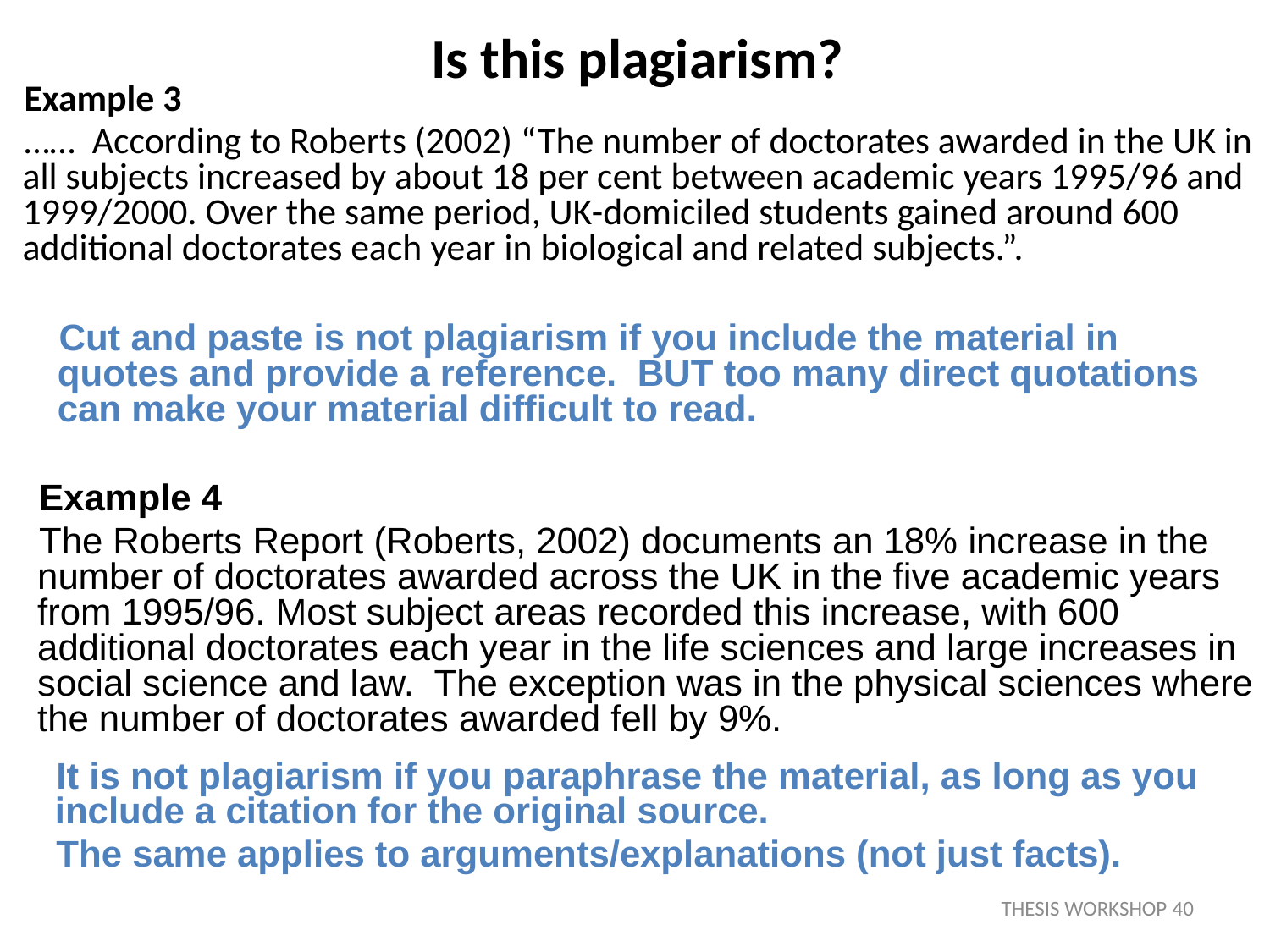

# Is this plagiarism?
Example 3
……  According to Roberts (2002) “The number of doctorates awarded in the UK in all subjects increased by about 18 per cent between academic years 1995/96 and 1999/2000. Over the same period, UK-domiciled students gained around 600 additional doctorates each year in biological and related subjects.”.
Cut and paste is not plagiarism if you include the material in quotes and provide a reference.  BUT too many direct quotations can make your material difficult to read.
Example 4
The Roberts Report (Roberts, 2002) documents an 18% increase in the number of doctorates awarded across the UK in the five academic years from 1995/96. Most subject areas recorded this increase, with 600 additional doctorates each year in the life sciences and large increases in social science and law.  The exception was in the physical sciences where the number of doctorates awarded fell by 9%.

It is not plagiarism if you paraphrase the material, as long as you include a citation for the original source.
The same applies to arguments/explanations (not just facts).
THESIS WORKSHOP 40